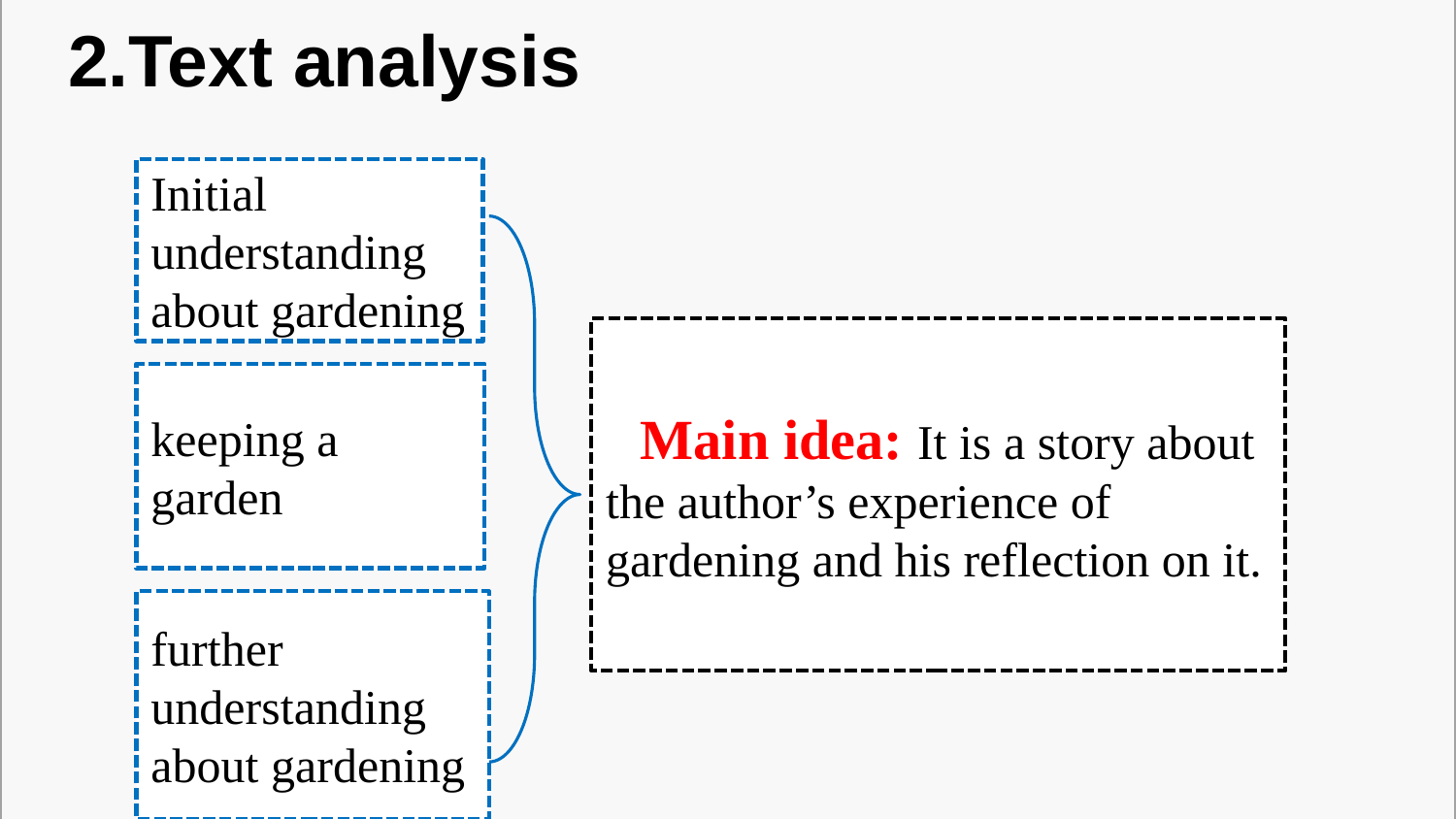

2.Text analysis
Initial understanding about gardening

Main idea: It is a story about the author’s experience of gardening and his reflection on it.
keeping a garden
further understanding about gardening